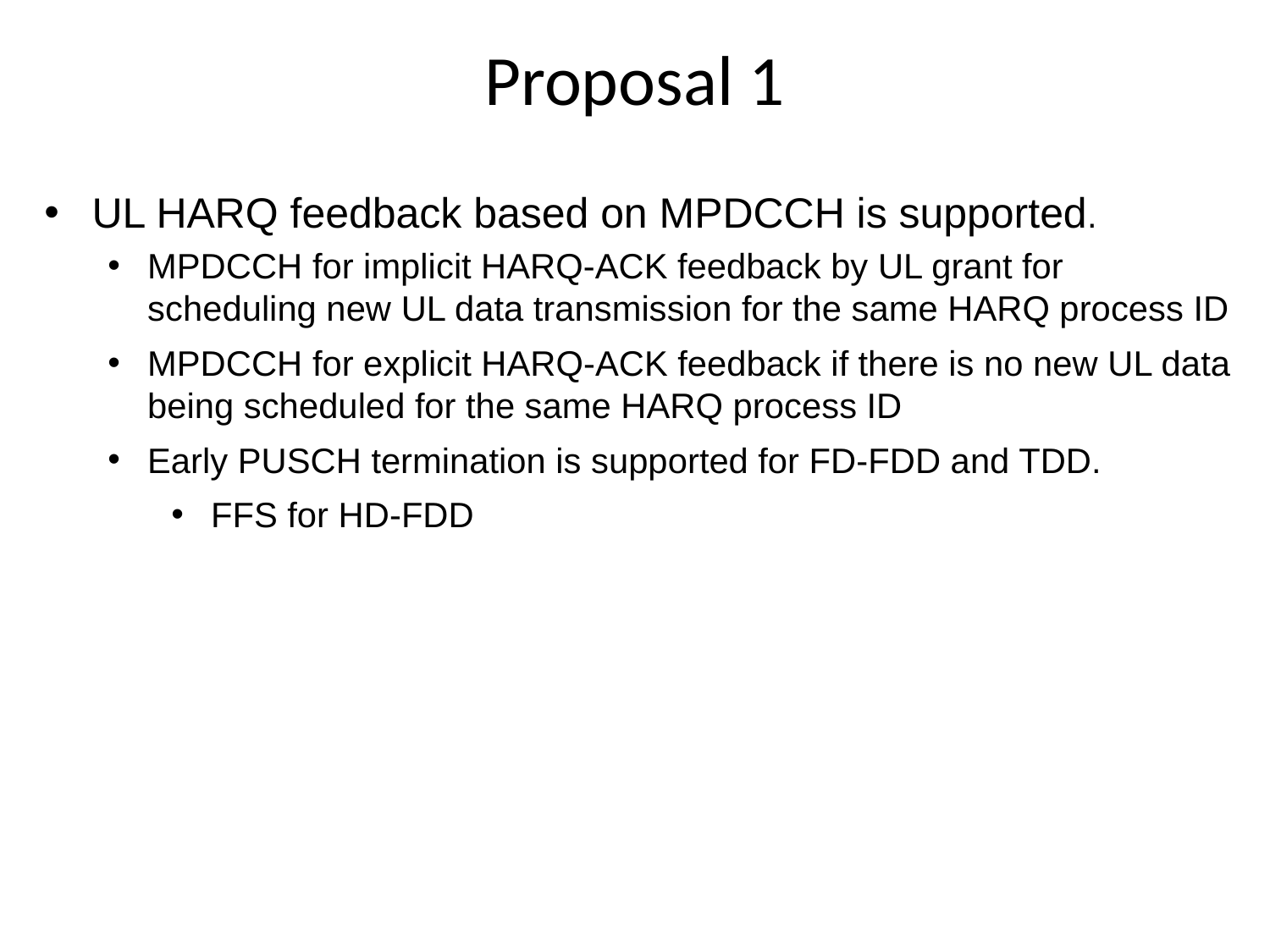

Proposal 1
UL HARQ feedback based on MPDCCH is supported.
MPDCCH for implicit HARQ-ACK feedback by UL grant for scheduling new UL data transmission for the same HARQ process ID
MPDCCH for explicit HARQ-ACK feedback if there is no new UL data being scheduled for the same HARQ process ID
Early PUSCH termination is supported for FD-FDD and TDD.
FFS for HD-FDD